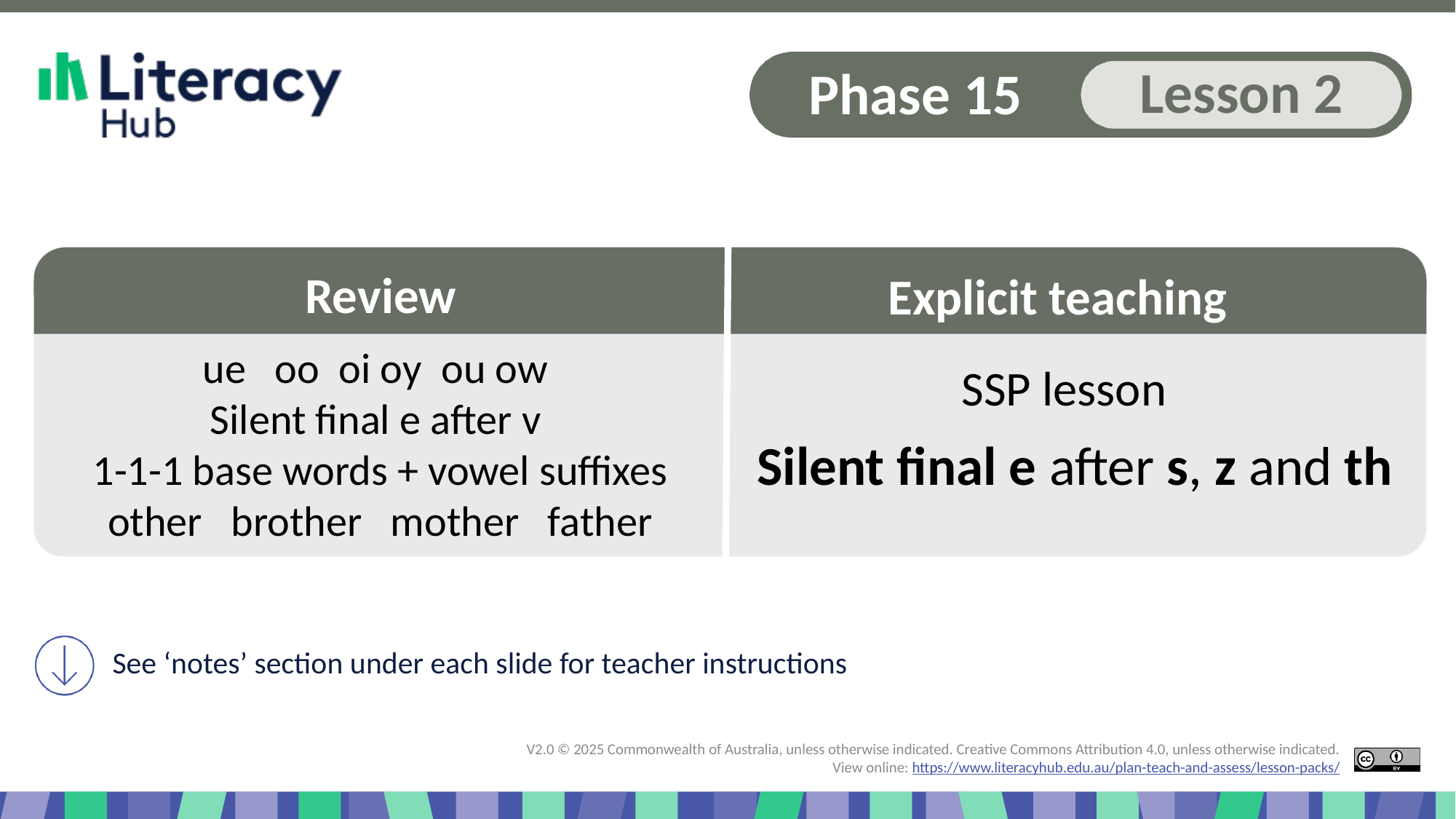

Slide 1 Explicit teaching Phase 15, lesson 2 Silent final e after s, a and th
ue   oo  oi oy  ou ow
Silent final e after v
1-1-1 base words + vowel suffixes
other   brother   mother   father
Silent final e after s, z and th